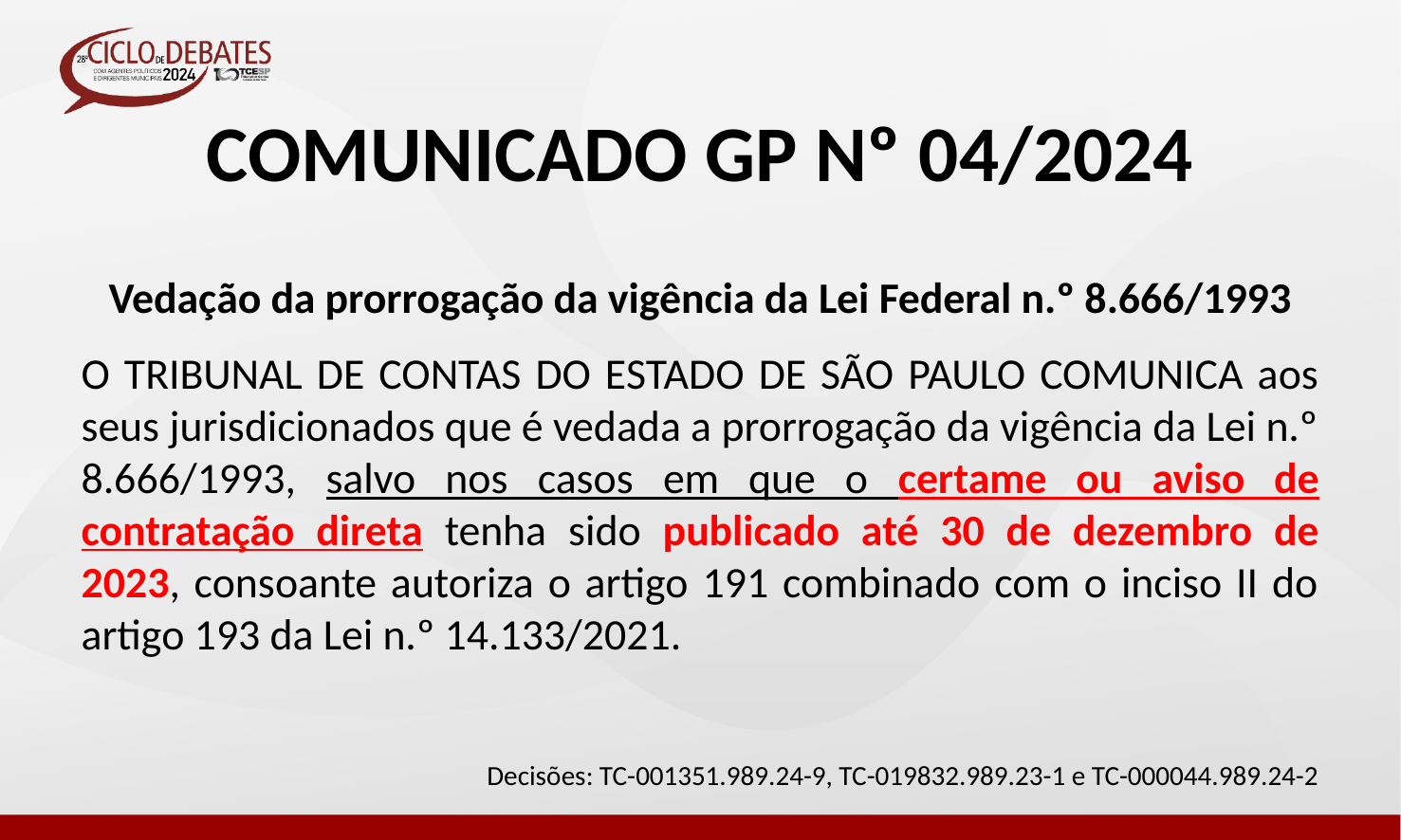

COMUNICADO GP Nº 04/2024
Vedação da prorrogação da vigência da Lei Federal n.º 8.666/1993
O TRIBUNAL DE CONTAS DO ESTADO DE SÃO PAULO COMUNICA aos seus jurisdicionados que é vedada a prorrogação da vigência da Lei n.º 8.666/1993, salvo nos casos em que o certame ou aviso de contratação direta tenha sido publicado até 30 de dezembro de 2023, consoante autoriza o artigo 191 combinado com o inciso II do artigo 193 da Lei n.º 14.133/2021.

Decisões: TC-001351.989.24-9, TC-019832.989.23-1 e TC-000044.989.24-2